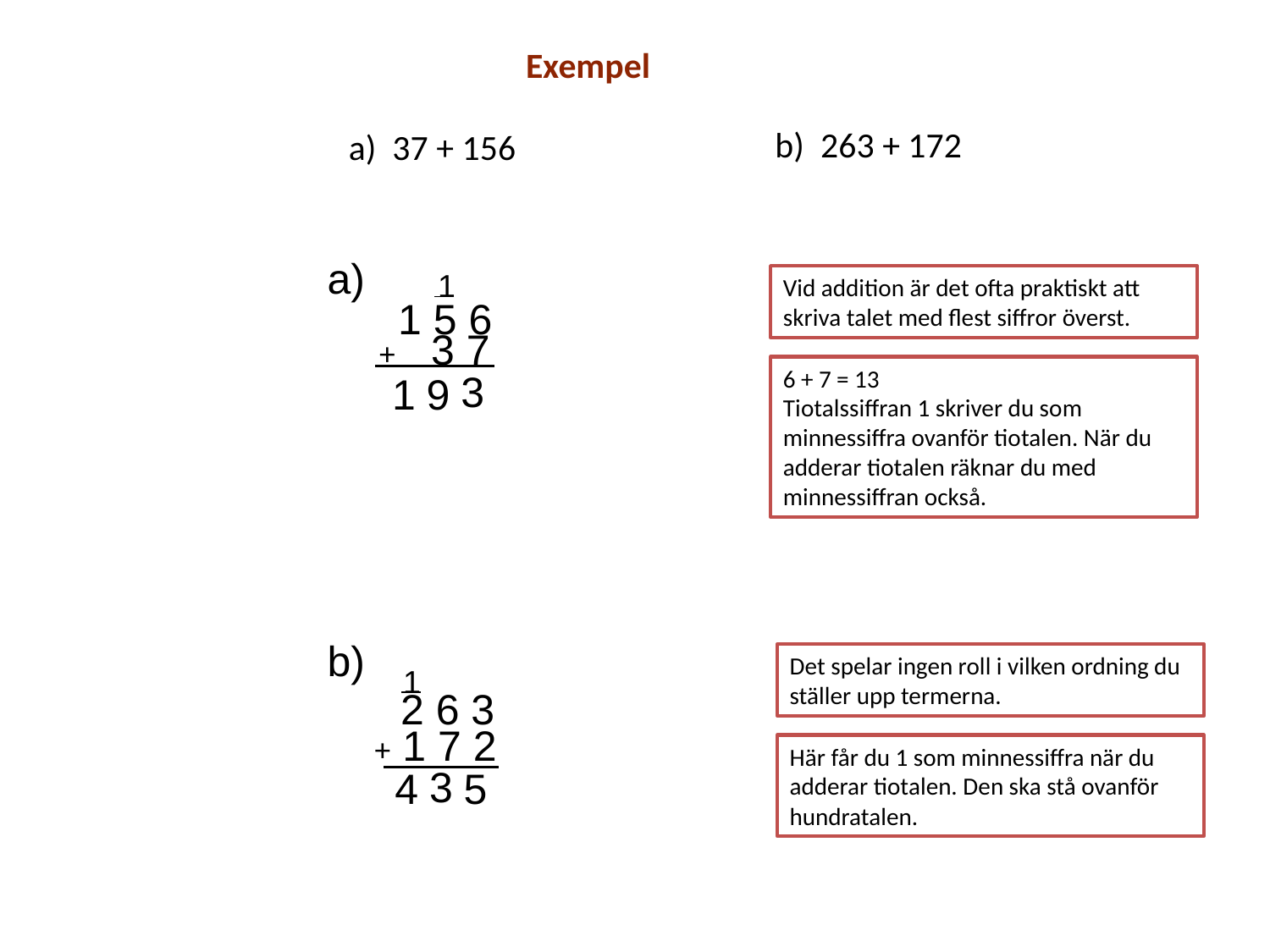

Exempel
| b) 263 + 172 |
| --- |
| a) 37 + 156 |
| --- |
a)
1
3
Vid addition är det ofta praktiskt att skriva talet med flest siffror överst.
1 5 6
+    3 7
6 + 7 = 13
Tiotalssiffran 1 skriver du som minnessiffra ovanför tiotalen. När du adderar tiotalen räknar du med minnessiffran också.
1
9
b)
Det spelar ingen roll i vilken ordning du ställer upp termerna.
1
3
2 6 3
+ 1 7 2
Här får du 1 som minnessiffra när du adderar tiotalen. Den ska stå ovanför hundratalen.
4
5